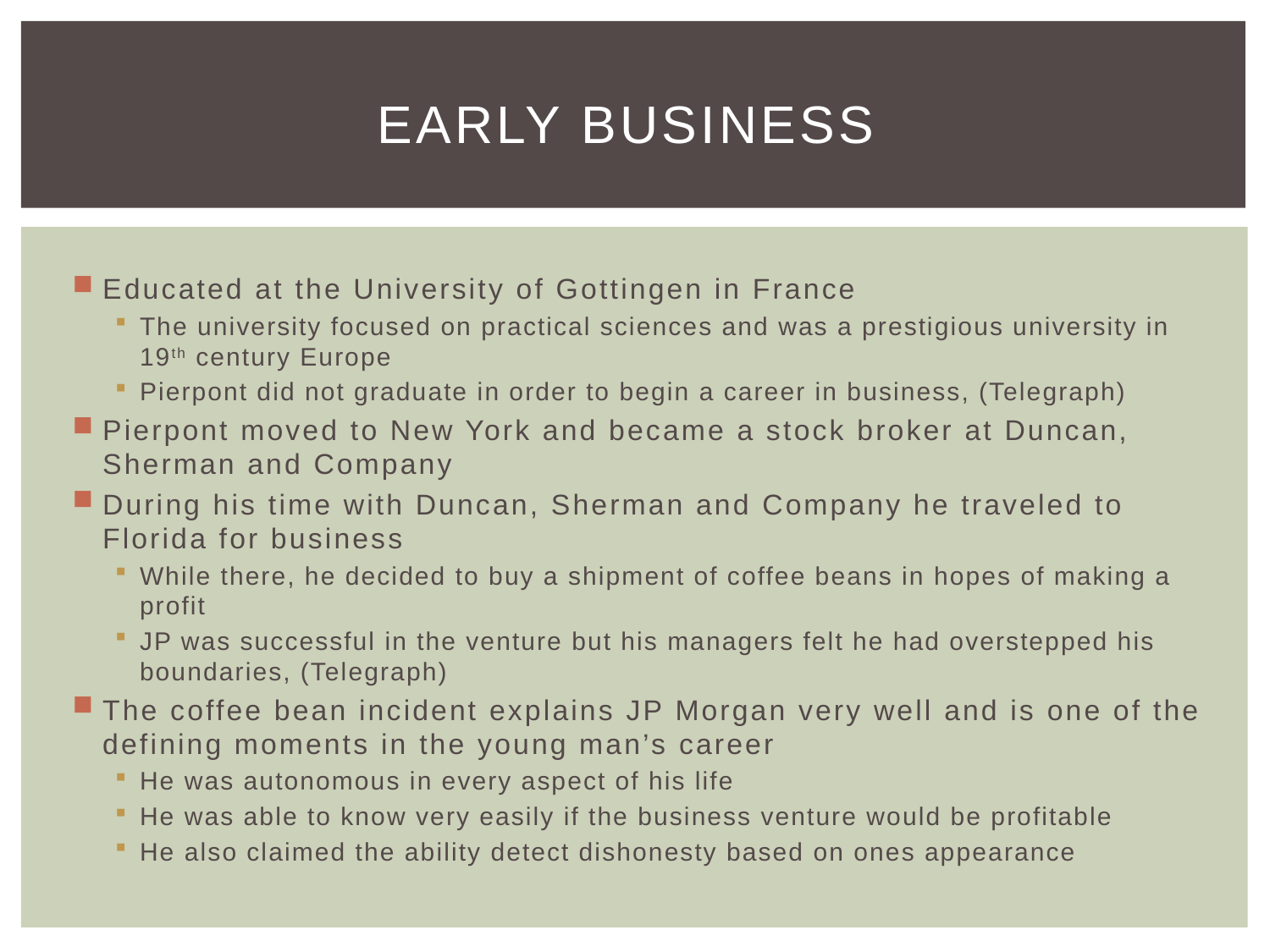

# Early business
Educated at the University of Gottingen in France
The university focused on practical sciences and was a prestigious university in 19th century Europe
Pierpont did not graduate in order to begin a career in business, (Telegraph)
Pierpont moved to New York and became a stock broker at Duncan, Sherman and Company
During his time with Duncan, Sherman and Company he traveled to Florida for business
While there, he decided to buy a shipment of coffee beans in hopes of making a profit
JP was successful in the venture but his managers felt he had overstepped his boundaries, (Telegraph)
The coffee bean incident explains JP Morgan very well and is one of the defining moments in the young man’s career
He was autonomous in every aspect of his life
He was able to know very easily if the business venture would be profitable
He also claimed the ability detect dishonesty based on ones appearance